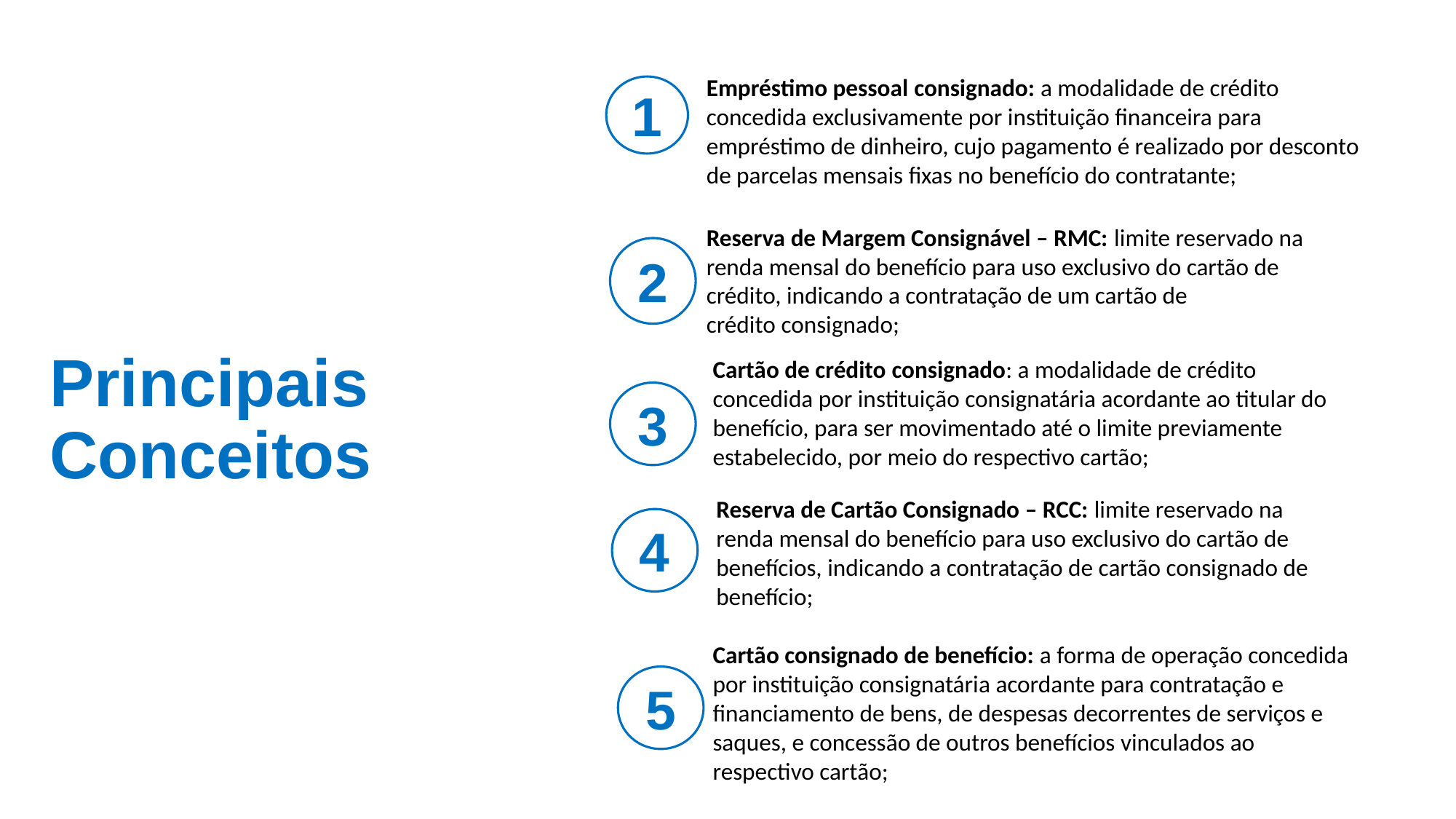

Empréstimo pessoal consignado: a modalidade de crédito concedida exclusivamente por instituição financeira para empréstimo de dinheiro, cujo pagamento é realizado por desconto de parcelas mensais fixas no benefício do contratante;

1
Reserva de Margem Consignável – RMC: limite reservado na renda mensal do benefício para uso exclusivo do cartão de crédito, indicando a contratação de um cartão de crédito consignado;
2
# Principais Conceitos
Cartão de crédito consignado: a modalidade de crédito concedida por instituição consignatária acordante ao titular do benefício, para ser movimentado até o limite previamente estabelecido, por meio do respectivo cartão;

3
Reserva de Cartão Consignado – RCC: limite reservado na renda mensal do benefício para uso exclusivo do cartão de benefícios, indicando a contratação de cartão consignado de benefício;
4
Cartão consignado de benefício: a forma de operação concedida por instituição consignatária acordante para contratação e financiamento de bens, de despesas decorrentes de serviços e saques, e concessão de outros benefícios vinculados ao respectivo cartão;
5